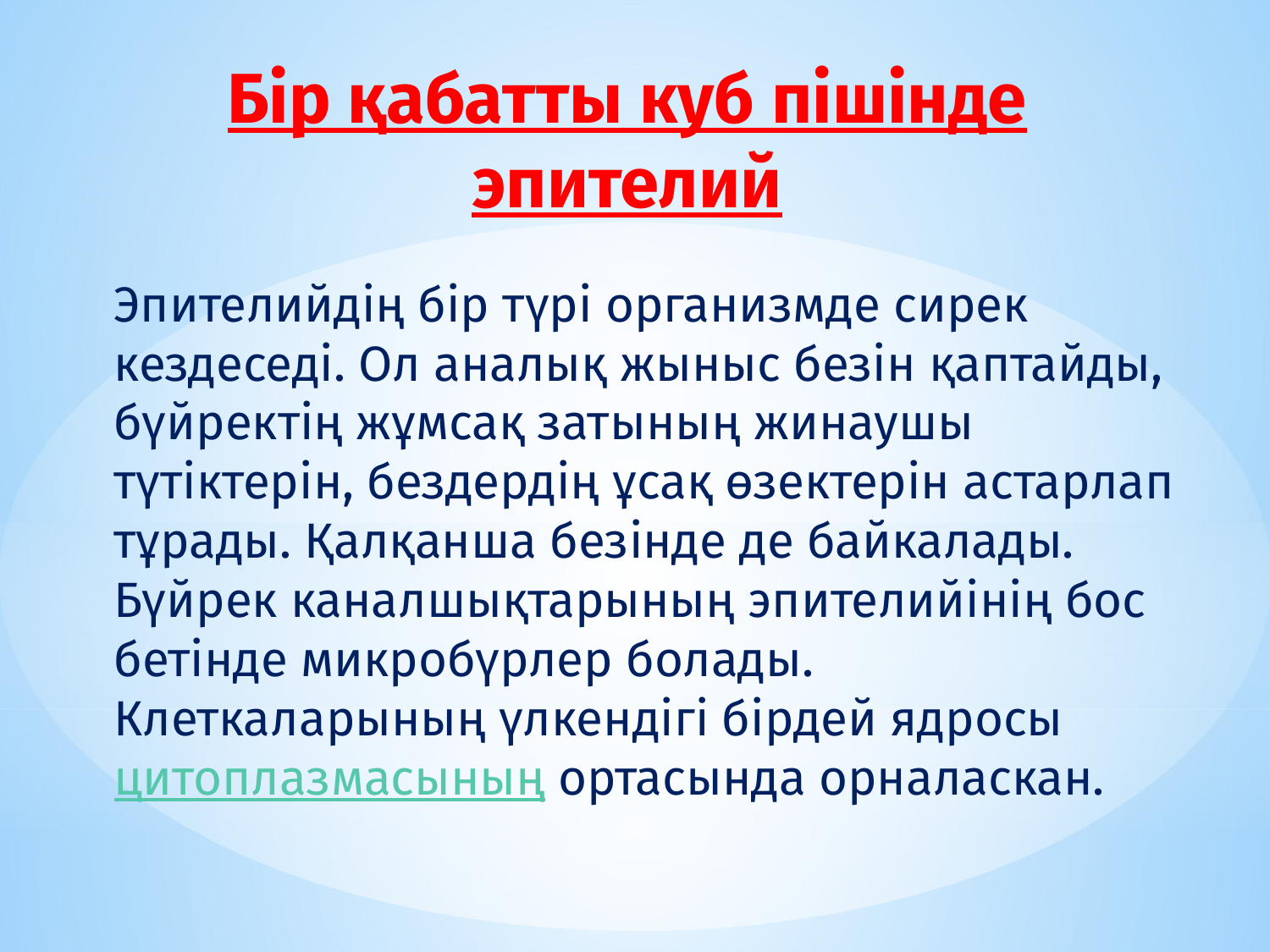

# Бір қабатты куб пішінде эпителий
Эпителийдің бір түрі организмде сирек кездеседі. Ол аналық жыныс безін қаптайды, бүйректің жұмсақ затының жинаушы түтіктерін, бездердің ұсақ өзектерін астарлап тұрады. Қалқанша безінде де байкалады. Бүйрек каналшықтарының эпителийінің бос бетінде микробүрлер болады. Клеткаларының үлкендігі бірдей ядросы цитоплазмасының ортасында орналаскан.